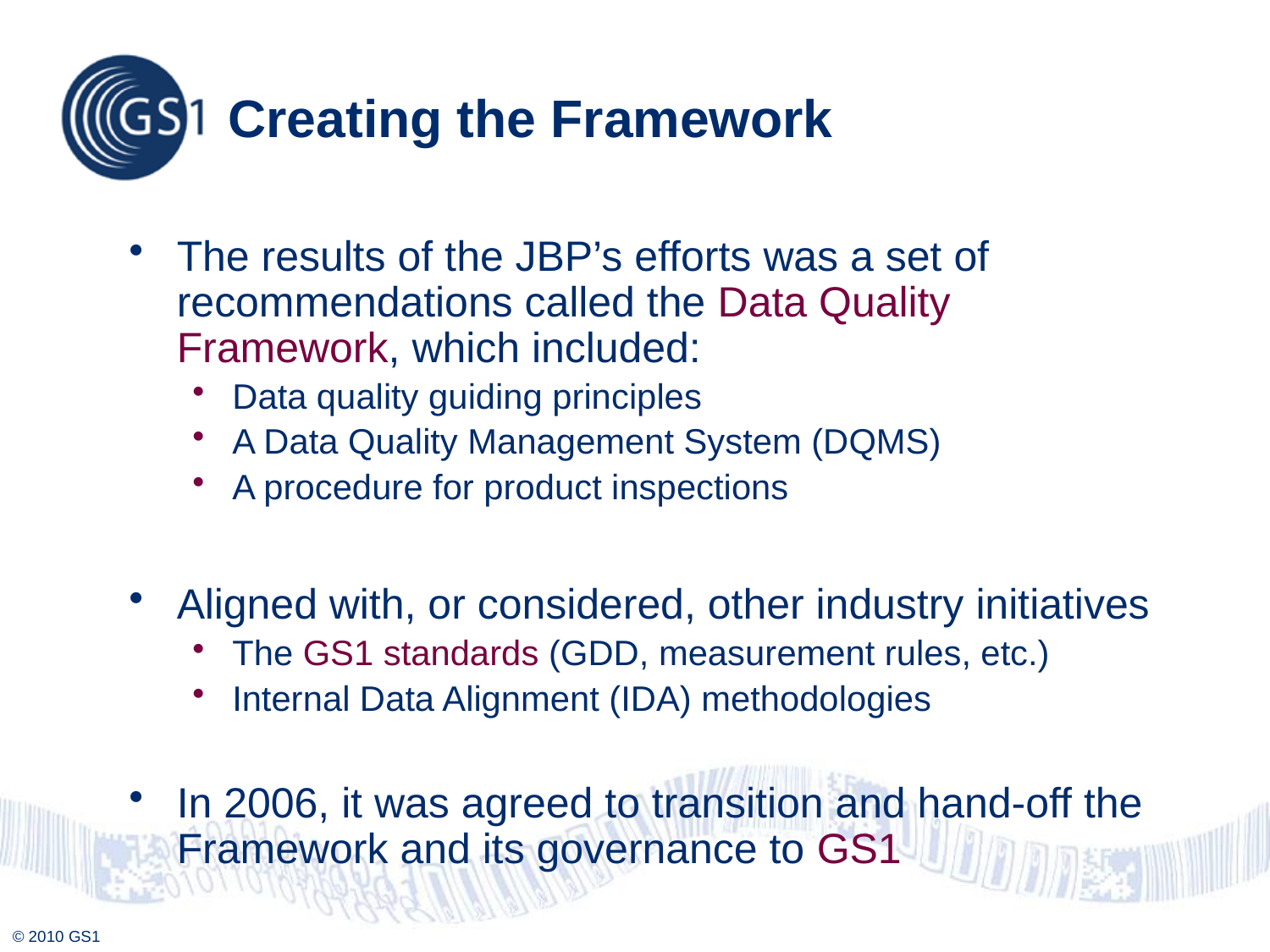

# Creating the Framework
The results of the JBP’s efforts was a set of recommendations called the Data Quality Framework, which included:
Data quality guiding principles
A Data Quality Management System (DQMS)
A procedure for product inspections

Aligned with, or considered, other industry initiatives
The GS1 standards (GDD, measurement rules, etc.)
Internal Data Alignment (IDA) methodologies

In 2006, it was agreed to transition and hand-off the Framework and its governance to GS1